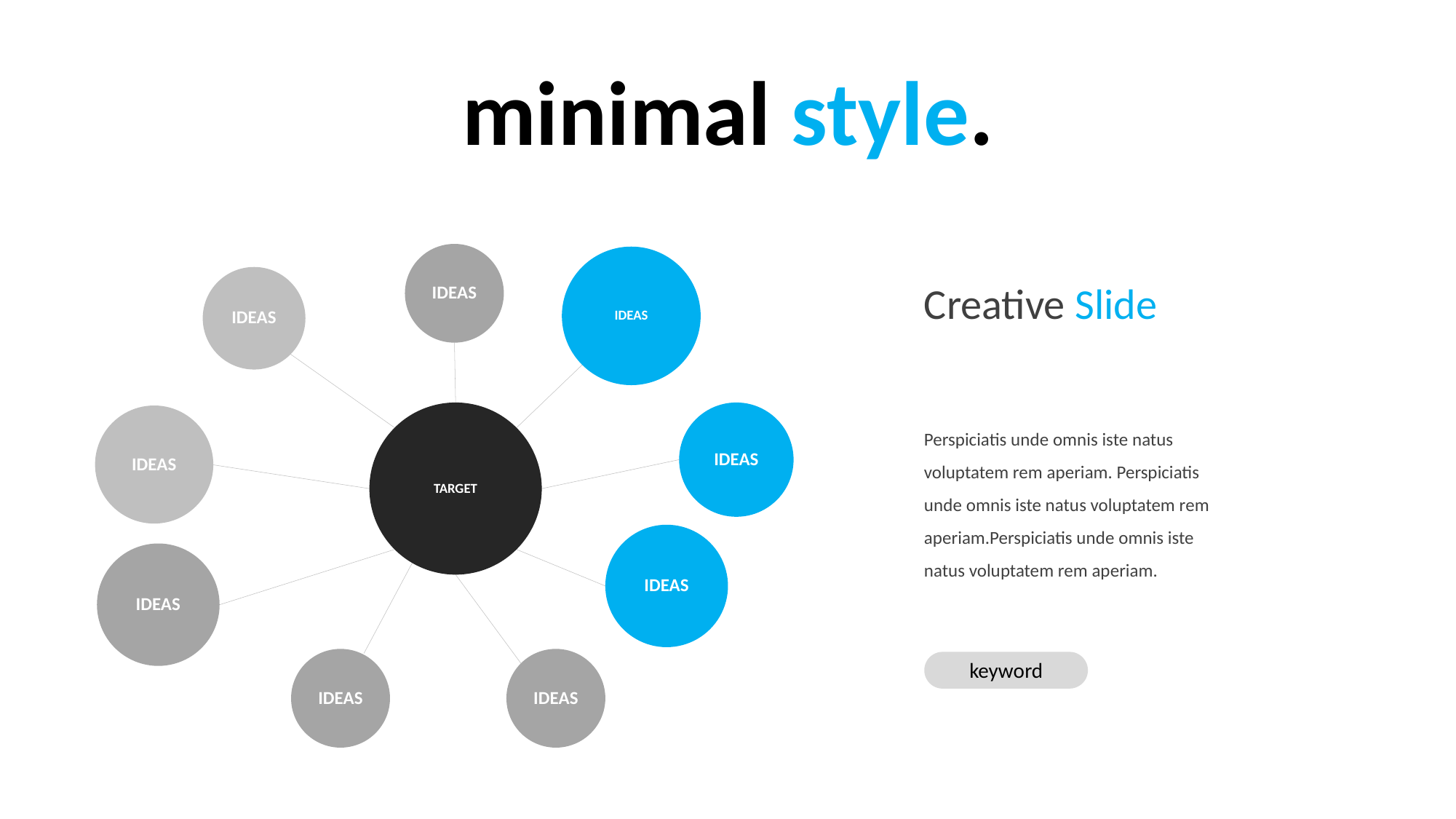

minimal style.
IDEAS
IDEAS
IDEAS
Creative Slide
TARGET
IDEAS
IDEAS
Perspiciatis unde omnis iste natus voluptatem rem aperiam. Perspiciatis unde omnis iste natus voluptatem rem aperiam.Perspiciatis unde omnis iste natus voluptatem rem aperiam.
IDEAS
IDEAS
IDEAS
IDEAS
keyword